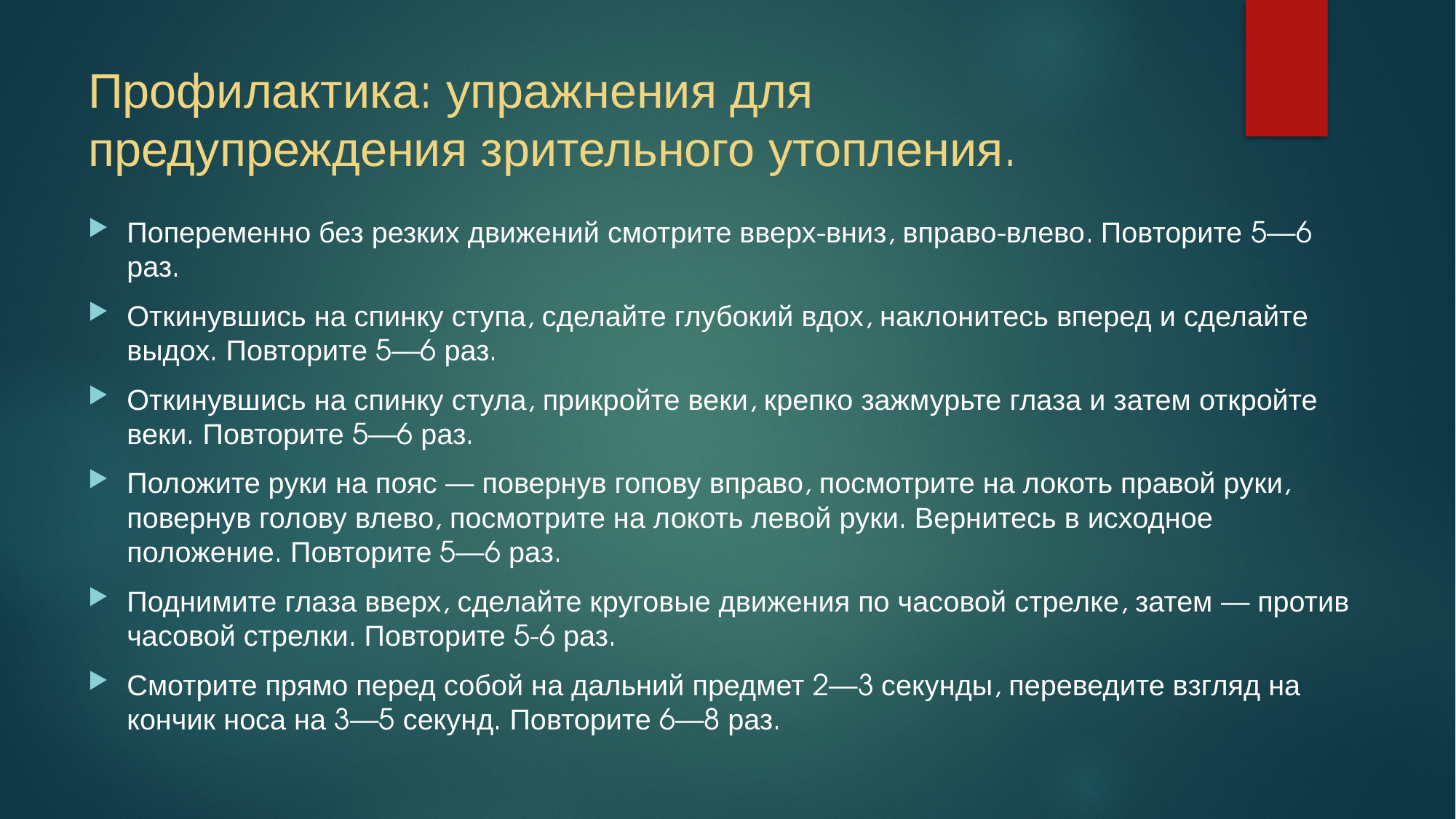

# Профилактика: упражнения для предупреждения зрительного утопления.
Попеременно без резких движений смотрите вверх-вниз, вправо-влево. Повторите 5—6 раз.
Откинувшись на спинку ступа, сделайте глубокий вдох, наклонитесь вперед и сделайте выдох. Повторите 5—6 раз.
Откинувшись на спинку стула, прикройте веки, крепко зажмурьте глаза и затем откройте веки. Повторите 5—6 раз.
Положите руки на пояс — повернув гопову вправо, посмотрите на локоть правой руки, повернув голову влево, посмотрите на локоть левой руки. Вернитесь в исходное положение. Повторите 5—6 раз.
Поднимите глаза вверх, сделайте круговые движения по часовой стрелке, затем — против часовой стрелки. Повторите 5-6 раз.
Смотрите прямо перед собой на дальний предмет 2—3 секунды, переведите взгляд на кончик носа на 3—5 секунд. Повторите 6—8 раз.